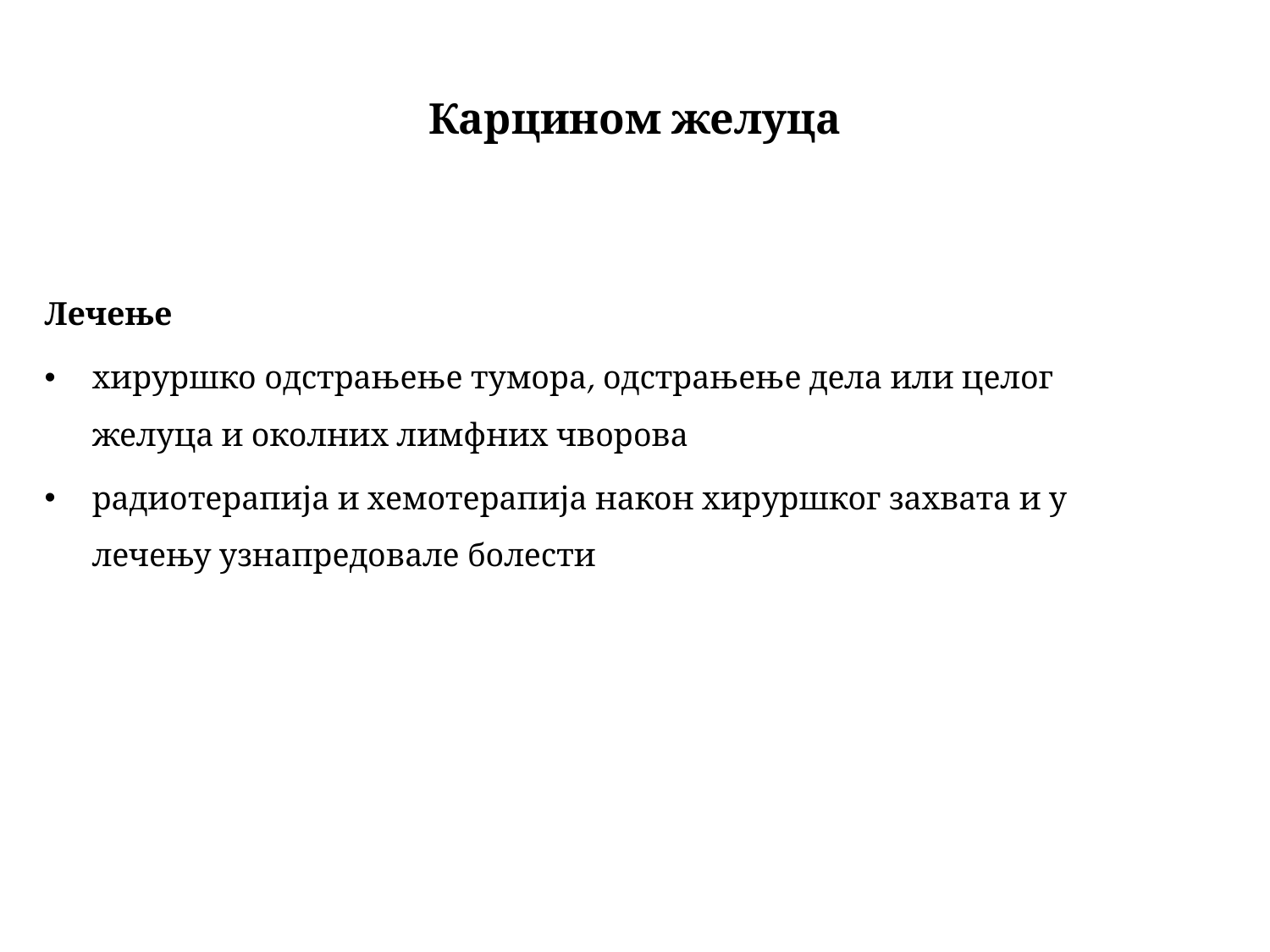

# Карцином желуца

Лечење
хируршко одстрањење тумора, одстрањење дела или целог желуца и околних лимфних чворова
радиотерапија и хемотерапија након хируршког захвата и у лечењу узнапредовале болести